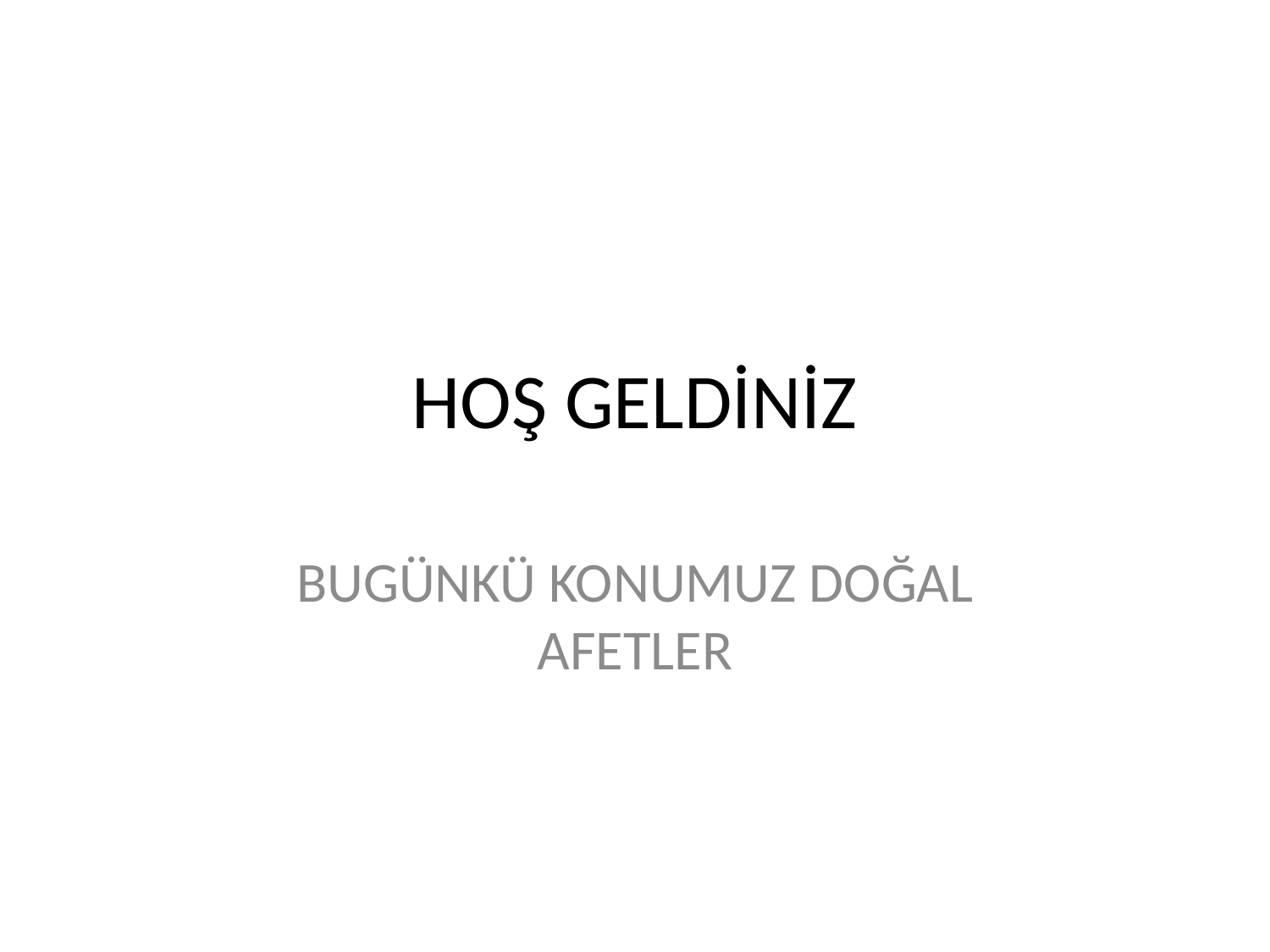

# HOŞ GELDİNİZ
BUGÜNKÜ KONUMUZ DOĞAL AFETLER